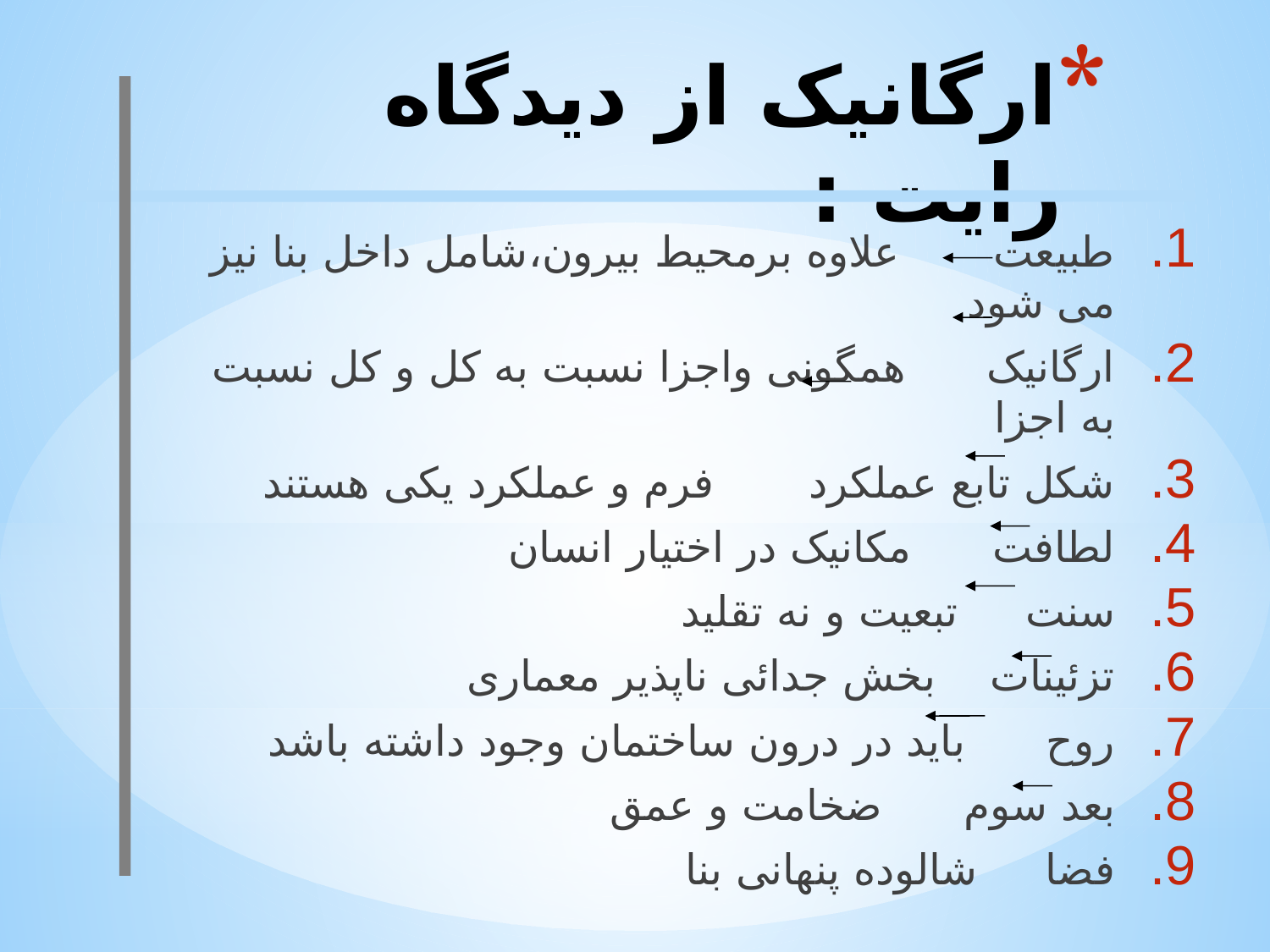

# ارگانیک از دیدگاه رایت :

طبیعت       علاوه برمحیط بیرون،شامل داخل بنا نیز می شود
ارگانیک      همگونی واجزا نسبت به کل و کل نسبت به اجزا
شکل تابع عملکرد       فرم و عملکرد یکی هستند
لطافت      مکانیک در اختیار انسان
سنت     تبعیت و نه تقلید
تزئینات    بخش جدائی ناپذیر معماری
روح      باید در درون ساختمان وجود داشته باشد
بعد سوم      ضخامت و عمق
فضا     شالوده پنهانی بنا